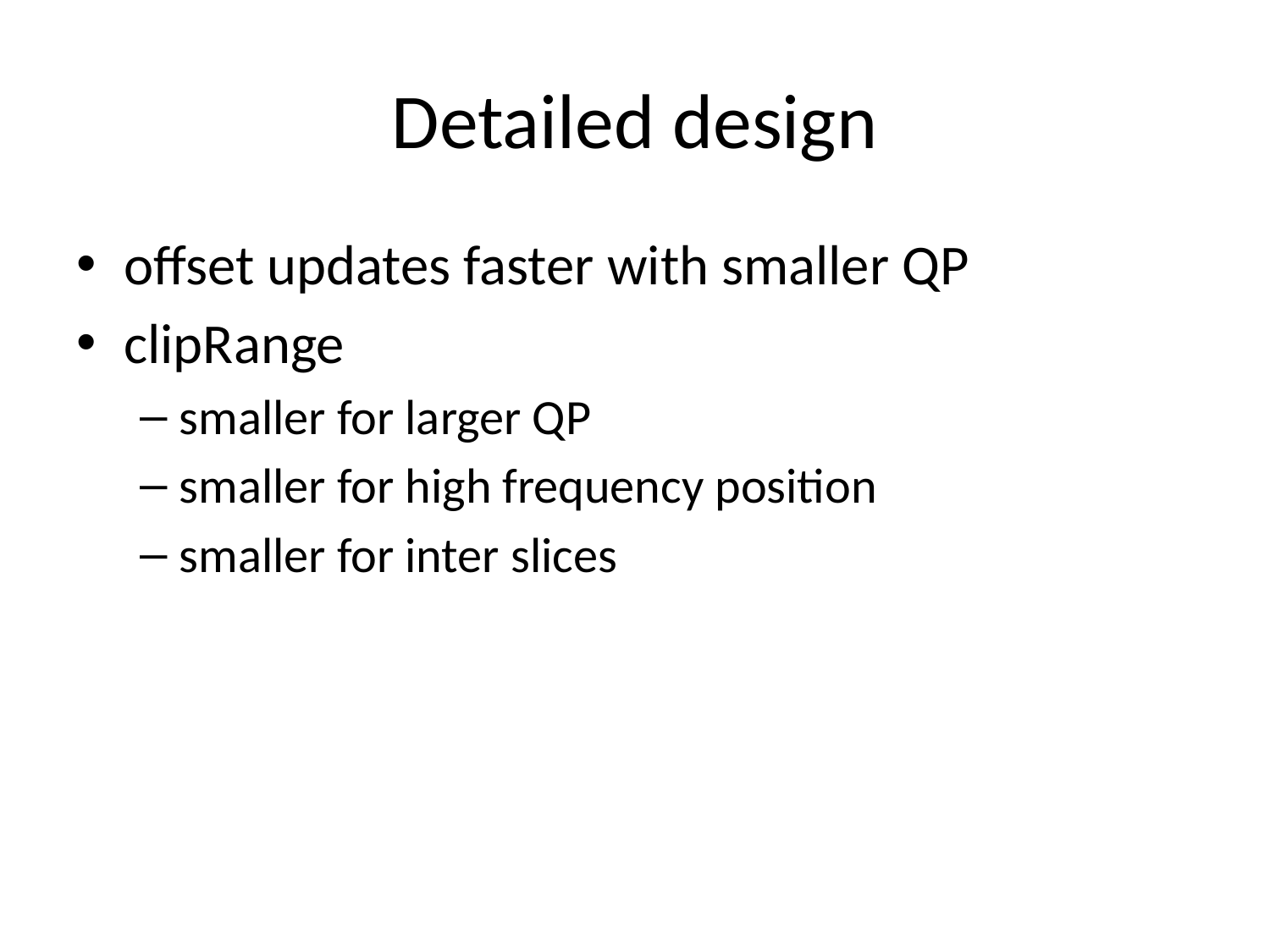

# Detailed design
offset updates faster with smaller QP
clipRange
smaller for larger QP
smaller for high frequency position
smaller for inter slices